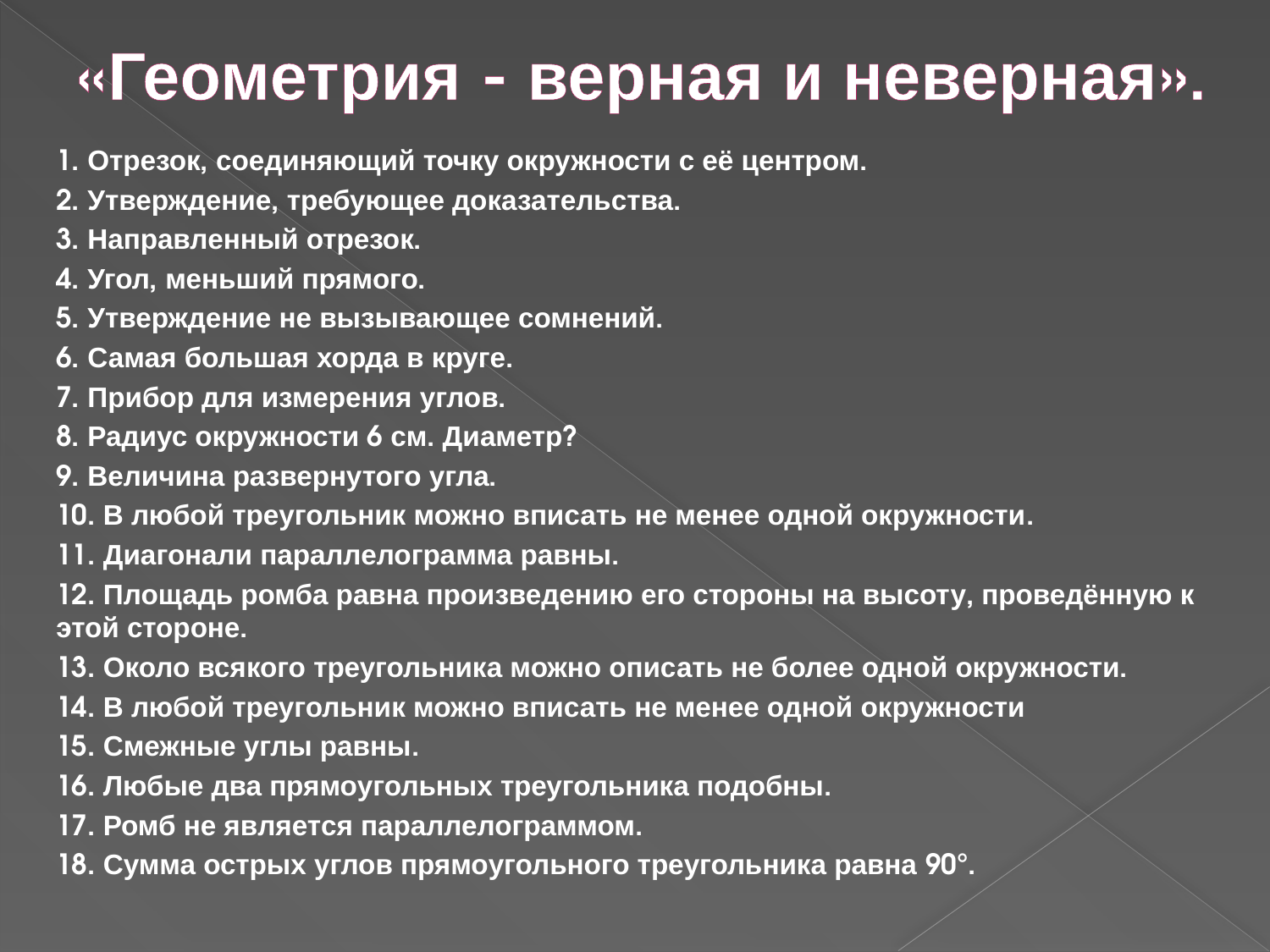

# «Геометрия - верная и неверная».
1. Отрезок, соединяющий точку окружности с её центром.
2. Утверждение, требующее доказательства.
3. Направленный отрезок.
4. Угол, меньший прямого.
5. Утверждение не вызывающее сомнений.
6. Самая большая хорда в круге.
7. Прибор для измерения углов.
8. Радиус окружности 6 см. Диаметр?
9. Величина развернутого угла.
10. В любой тре­уголь­ник можно впи­сать не менее одной окружности.
11. Диагонали параллелограмма равны.
12. Площадь ромба равна произведению его стороны на высоту, проведённую к этой стороне.
13. Около всякого треугольника можно описать не более одной окружности.
14. В любой треугольник можно вписать не менее одной окружности
15. Смеж­ные углы равны.
16. Любые два пря­мо­уголь­ных треугольника подобны.
17. Ромб не яв­ля­ет­ся па­рал­ле­ло­грам­мом.
18. Сумма ост­рых углов пря­мо­уголь­но­го тре­уголь­ни­ка равна 90°.